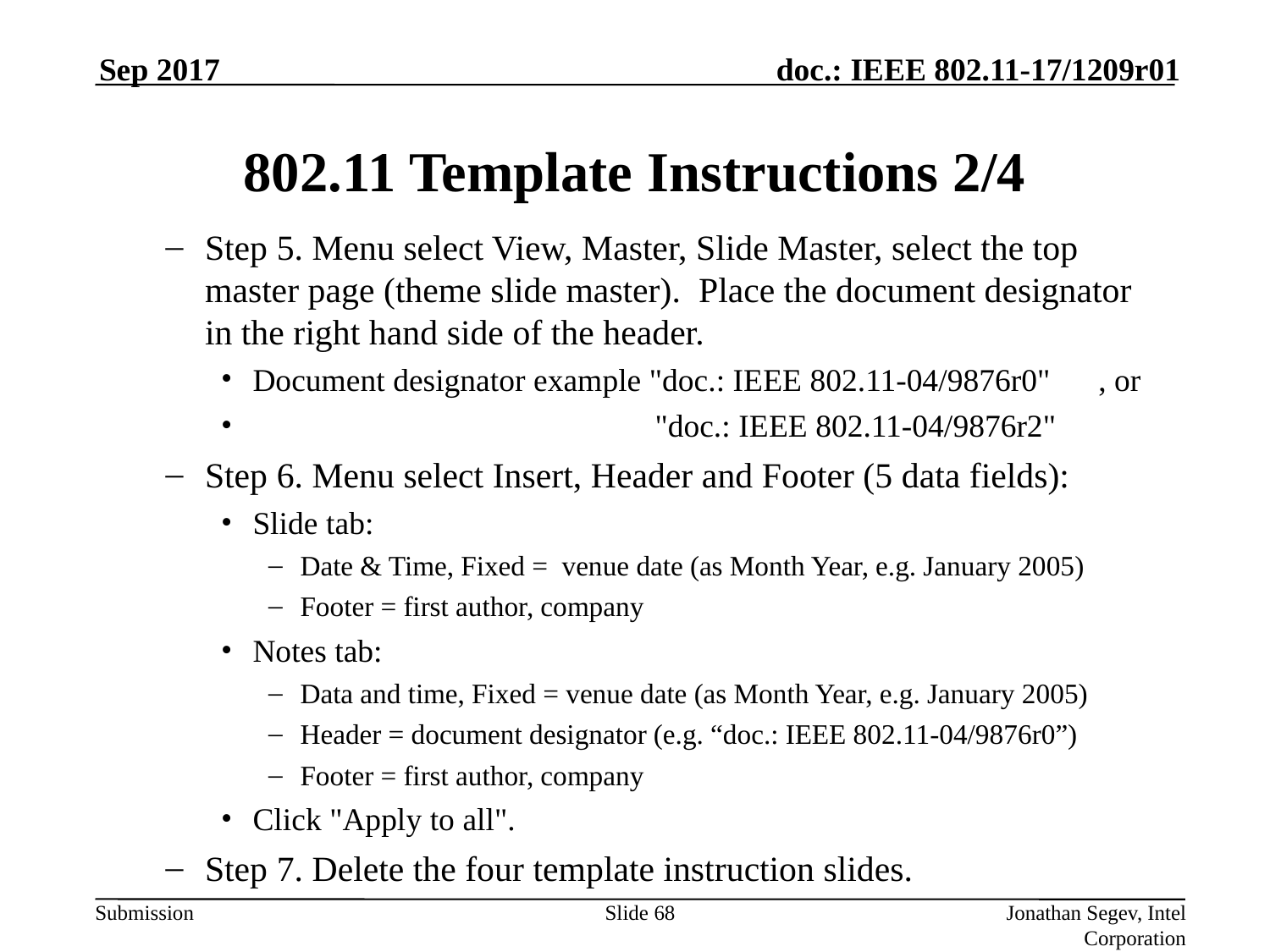

Sep 2017
# 802.11 Template Instructions 2/4
Step 5. Menu select View, Master, Slide Master, select the top master page (theme slide master).  Place the document designator in the right hand side of the header.
Document designator example "doc.: IEEE 802.11-04/9876r0"      , or
                                                  "doc.: IEEE 802.11-04/9876r2"
Step 6. Menu select Insert, Header and Footer (5 data fields):
Slide tab:
Date & Time, Fixed =  venue date (as Month Year, e.g. January 2005)
Footer = first author, company
Notes tab:
Data and time, Fixed = venue date (as Month Year, e.g. January 2005)
Header = document designator (e.g. “doc.: IEEE 802.11-04/9876r0”)
Footer = first author, company
Click "Apply to all".
Step 7. Delete the four template instruction slides.
Slide 68
Jonathan Segev, Intel Corporation